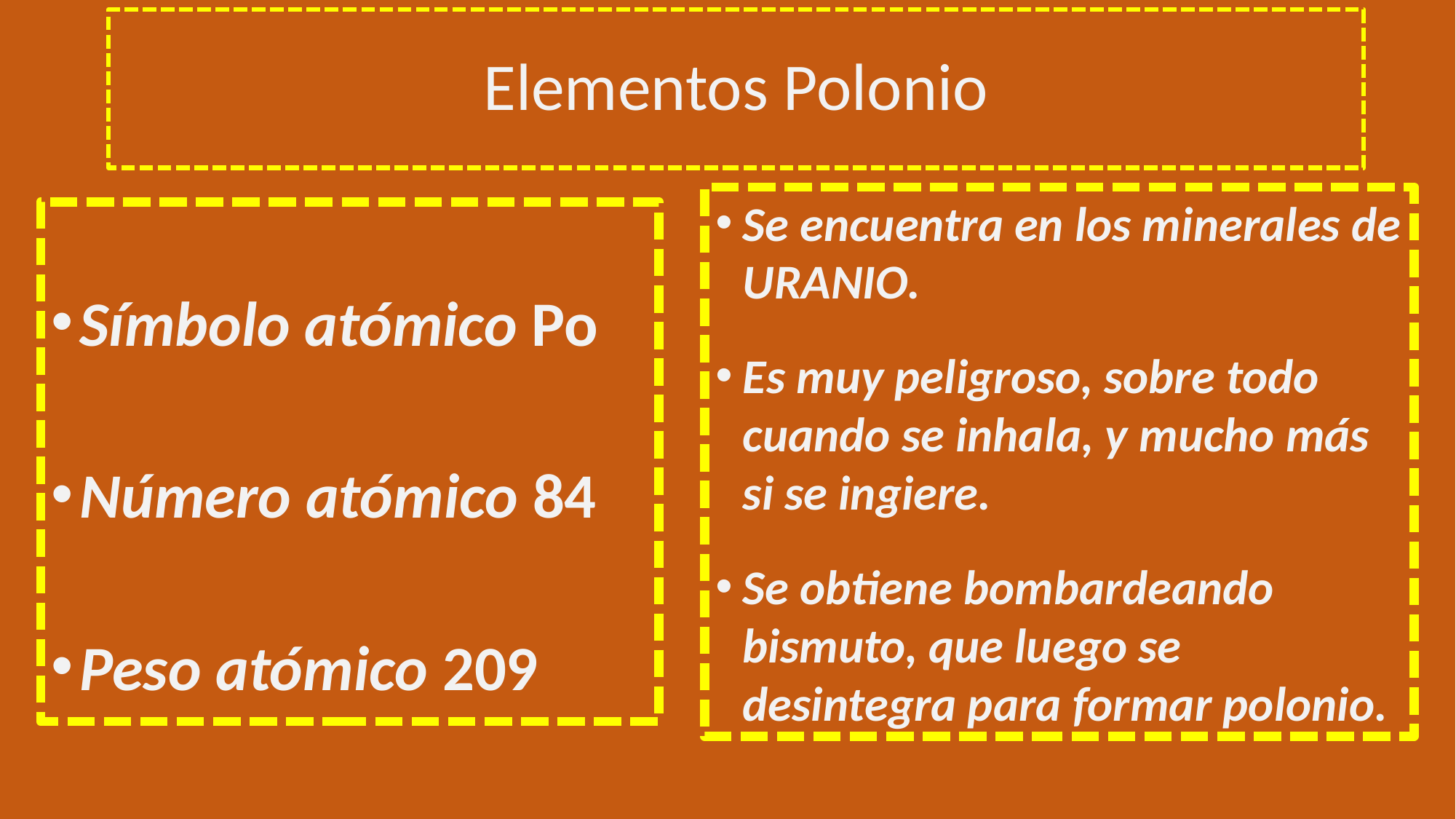

# Elementos Polonio
Se encuentra en los minerales de URANIO.
Es muy peligroso, sobre todo cuando se inhala, y mucho más si se ingiere.
Se obtiene bombardeando bismuto, que luego se desintegra para formar polonio.
Símbolo atómico Po
Número atómico 84
Peso atómico 209